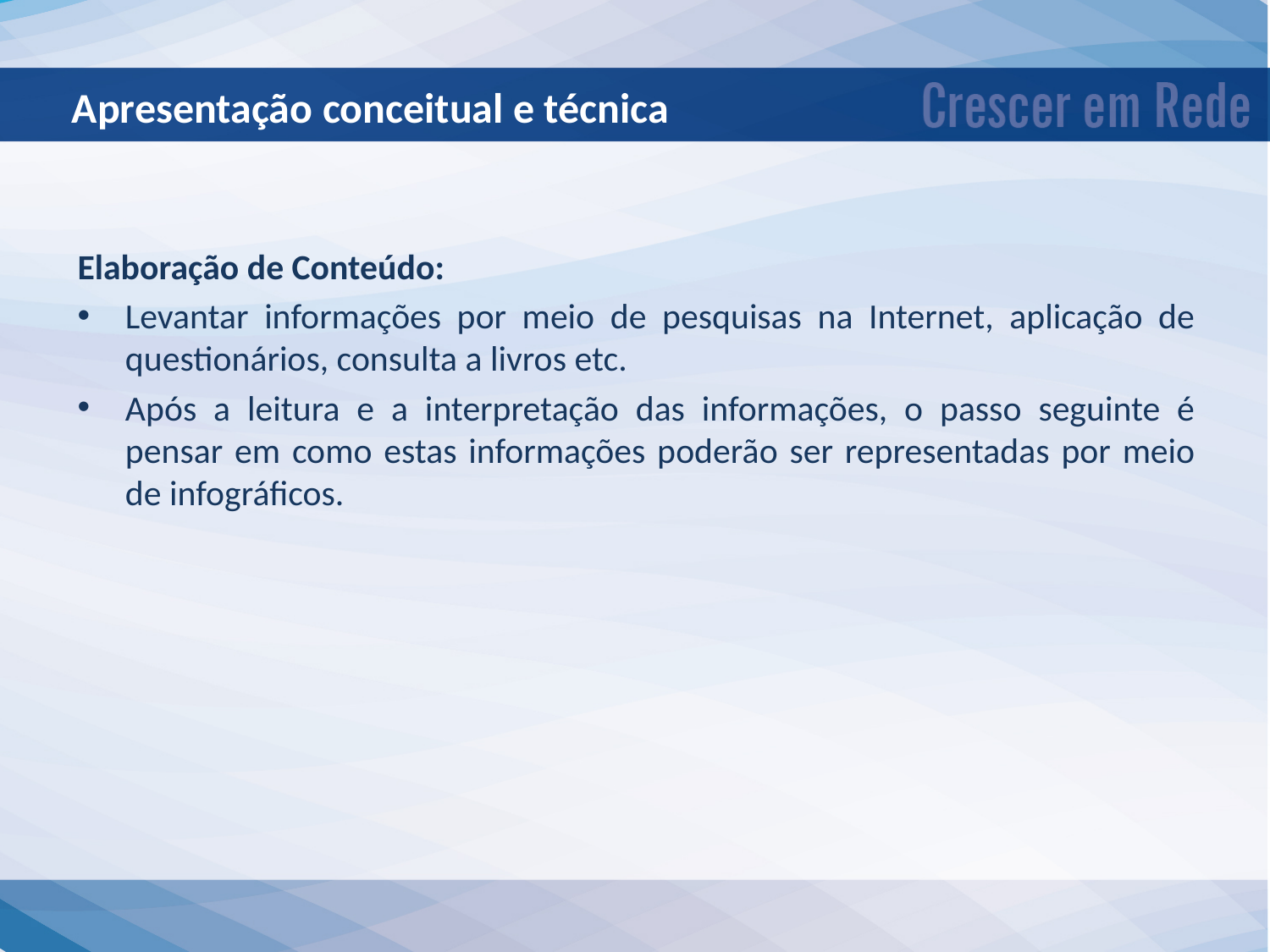

Apresentação conceitual e técnica
Elaboração de Conteúdo:
Levantar informações por meio de pesquisas na Internet, aplicação de questionários, consulta a livros etc.
Após a leitura e a interpretação das informações, o passo seguinte é pensar em como estas informações poderão ser representadas por meio de infográficos.